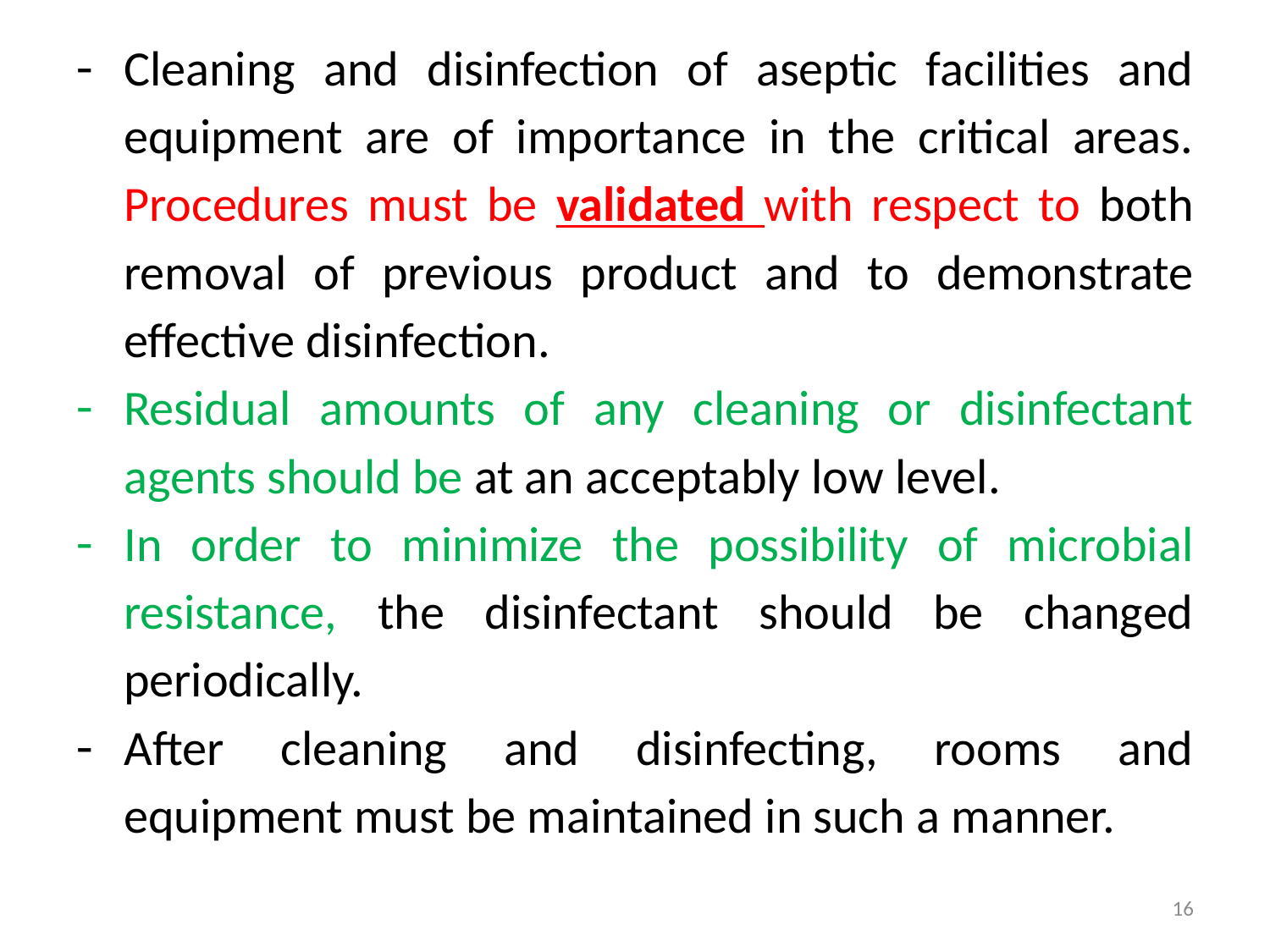

Cleaning and disinfection of aseptic facilities and equipment are of importance in the critical areas. Procedures must be validated with respect to both removal of previous product and to demonstrate effective disinfection.
Residual amounts of any cleaning or disinfectant agents should be at an acceptably low level.
In order to minimize the possibility of microbial resistance, the disinfectant should be changed periodically.
After cleaning and disinfecting, rooms and equipment must be maintained in such a manner.

16